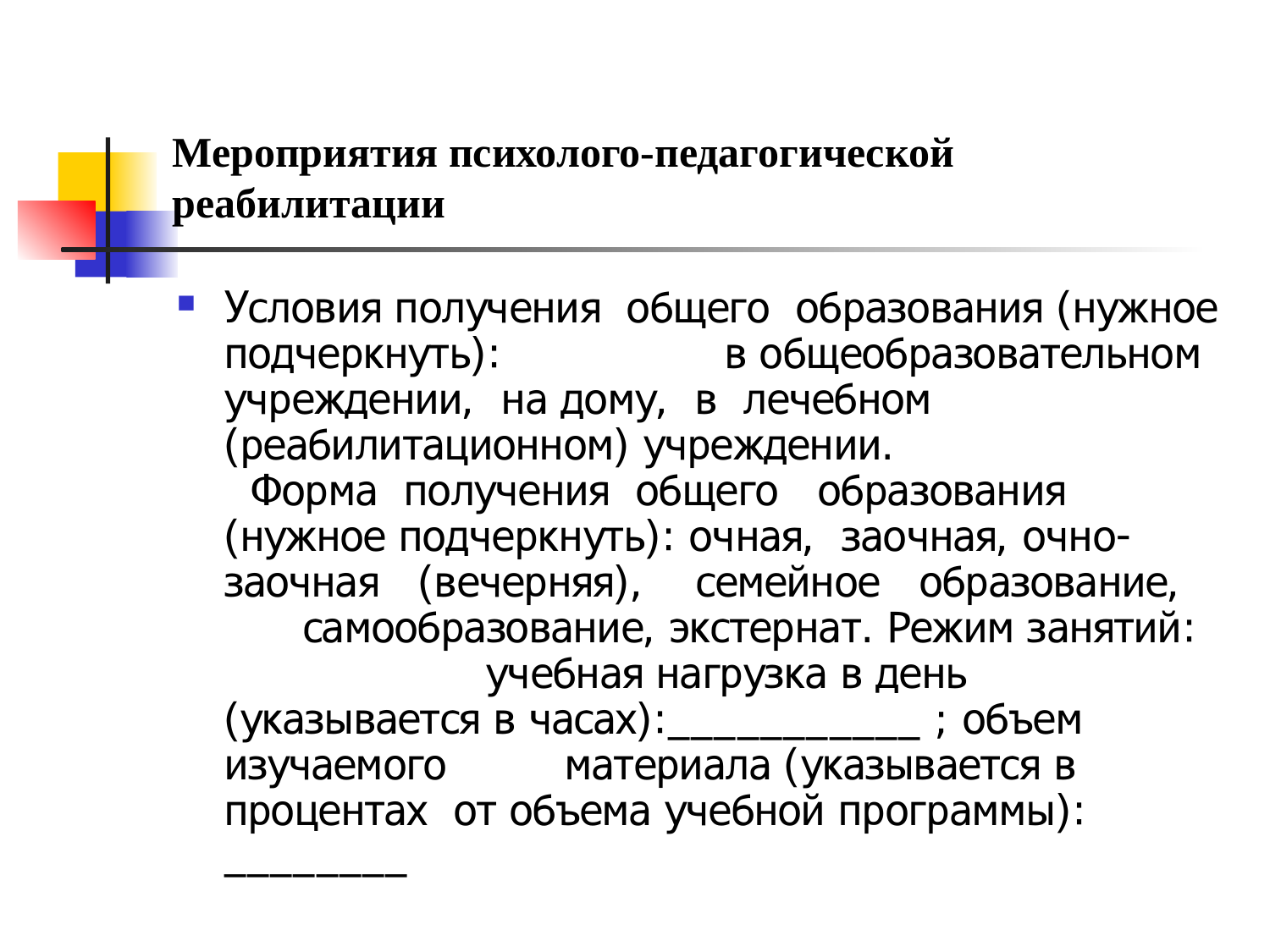

# Мероприятия психолого-педагогической реабилитации
Условия получения  общего  образования (нужное подчеркнуть):                 в общеобразовательном  учреждении,  на дому,  в  лечебном  (реабилитационном) учреждении.                            Форма  получения  общего   образования (нужное подчеркнуть): очная,  заочная, очно-заочная   (вечерняя),    семейное   образование,          самообразование, экстернат. Режим занятий:                       учебная нагрузка в день (указывается в часах):___________ ; объем  изучаемого         материала (указывается в процентах  от объема учебной программы): ________